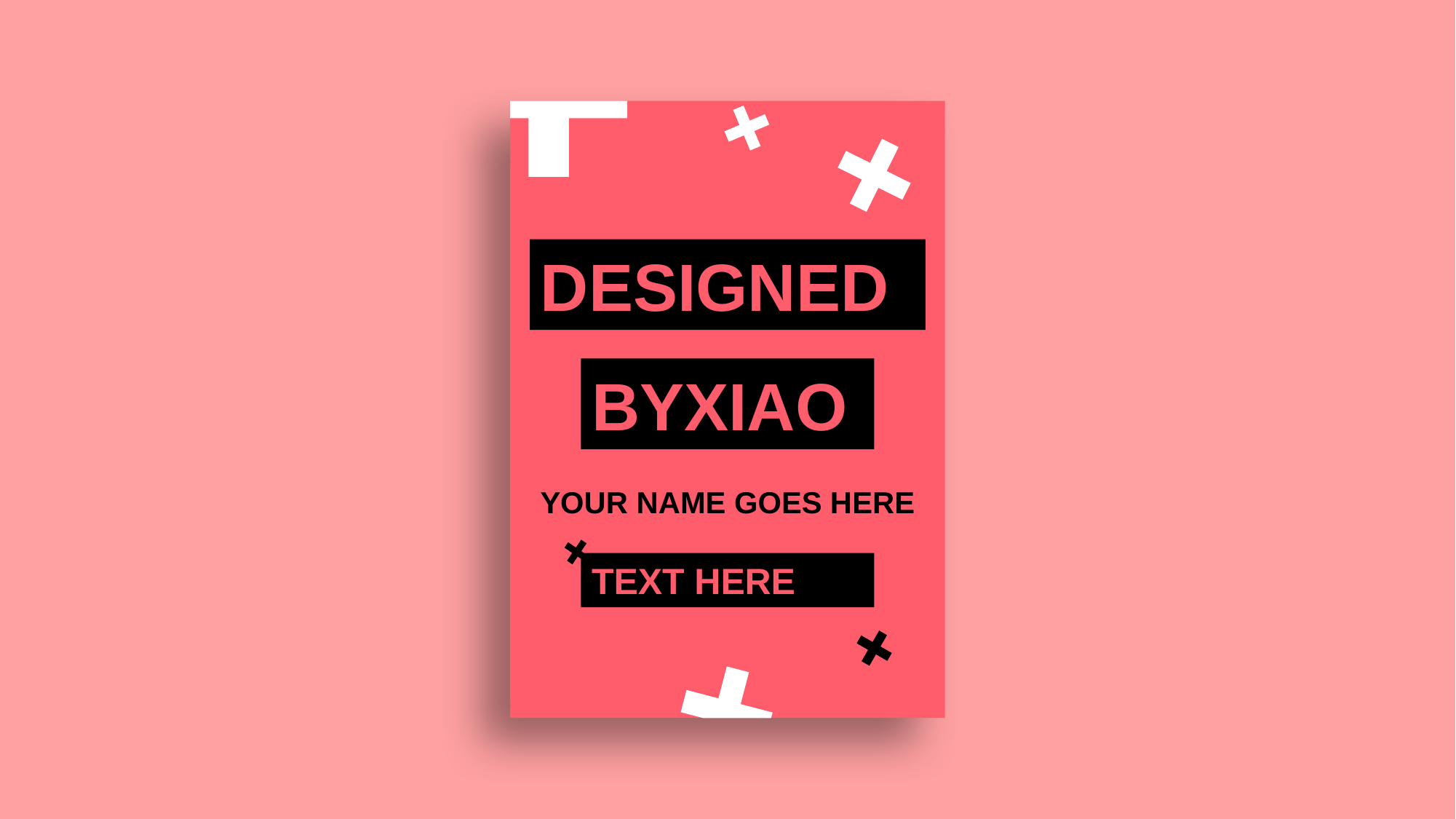

DESIGNED
BYXIAO
YOUR NAME GOES HERE

TEXT HERE